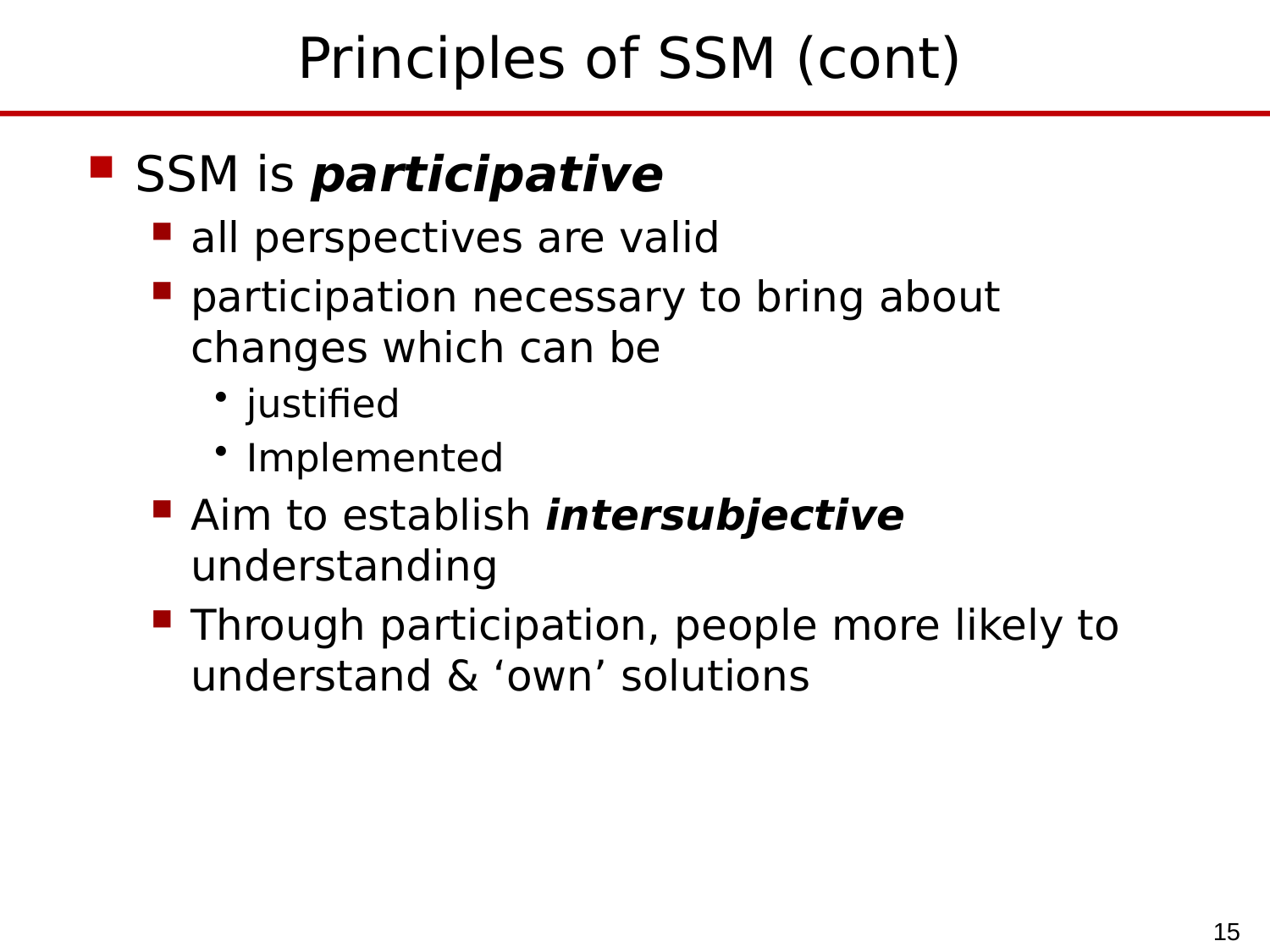

# Principles of SSM (cont)
SSM is participative
all perspectives are valid
participation necessary to bring about changes which can be
justified
Implemented
Aim to establish intersubjective understanding
Through participation, people more likely to understand & ‘own’ solutions
15